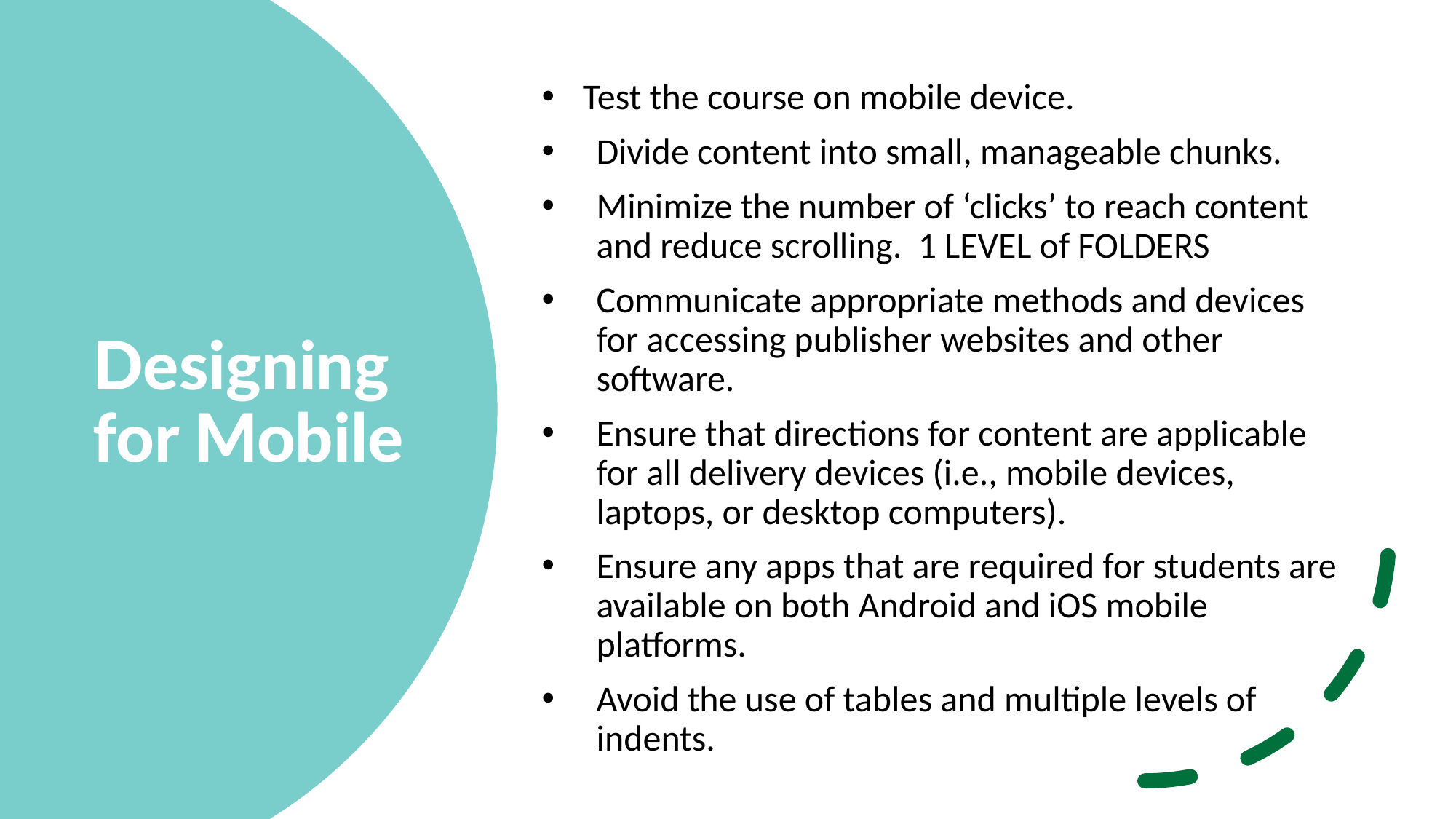

Test the course on mobile device.
Divide content into small, manageable chunks.
Minimize the number of ‘clicks’ to reach content and reduce scrolling.  1 LEVEL of FOLDERS
Communicate appropriate methods and devices for accessing publisher websites and other software.
Ensure that directions for content are applicable for all delivery devices (i.e., mobile devices, laptops, or desktop computers).
Ensure any apps that are required for students are available on both Android and iOS mobile platforms.
Avoid the use of tables and multiple levels of indents.
# Designing for Mobile